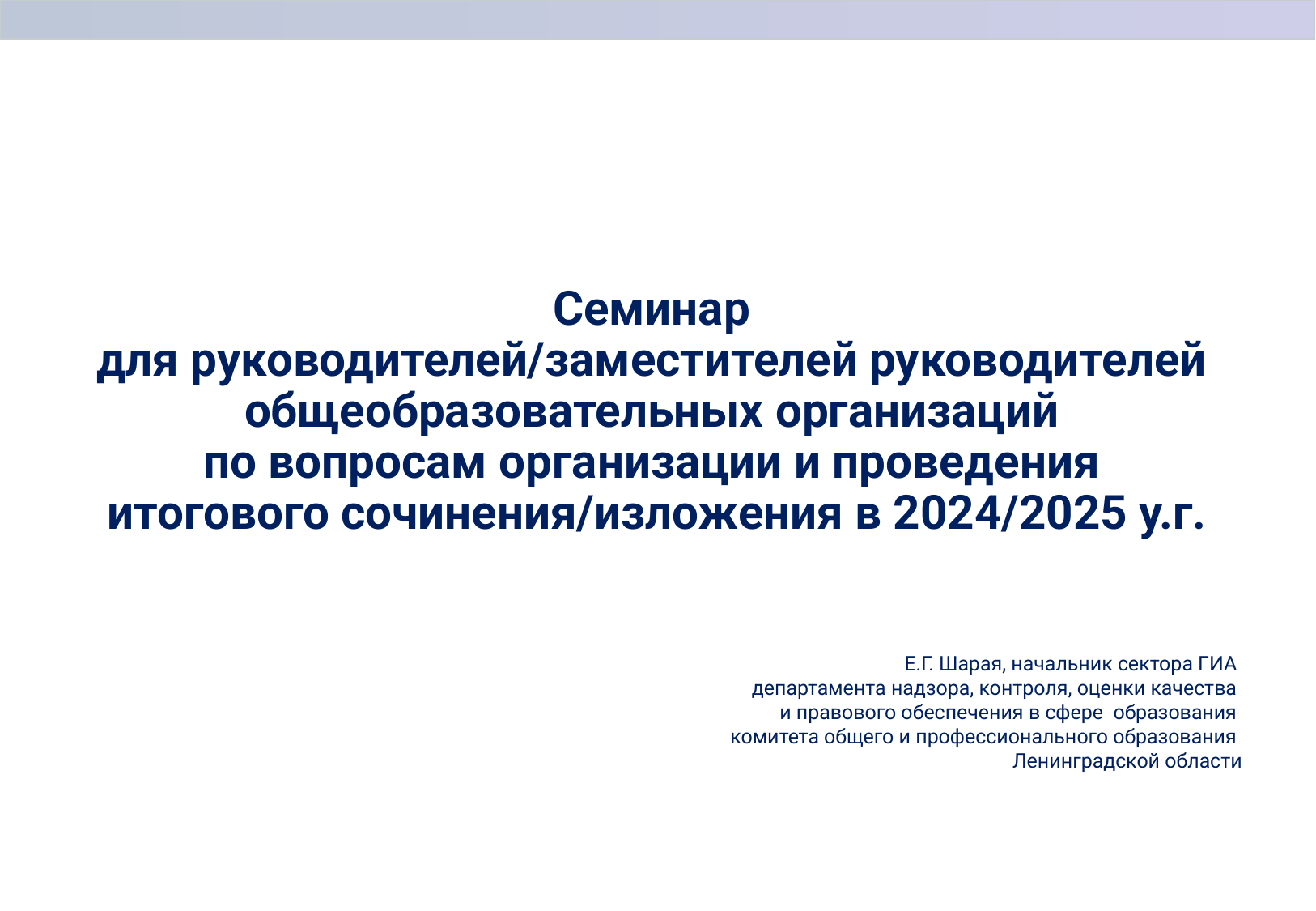

# Семинар для руководителей/заместителей руководителей общеобразовательных организаций по вопросам организации и проведения итогового сочинения/изложения в 2024/2025 у.г.
Е.Г. Шарая, начальник сектора ГИА
департамента надзора, контроля, оценки качества
и правового обеспечения в сфере  образования
комитета общего и профессионального образования
Ленинградской области